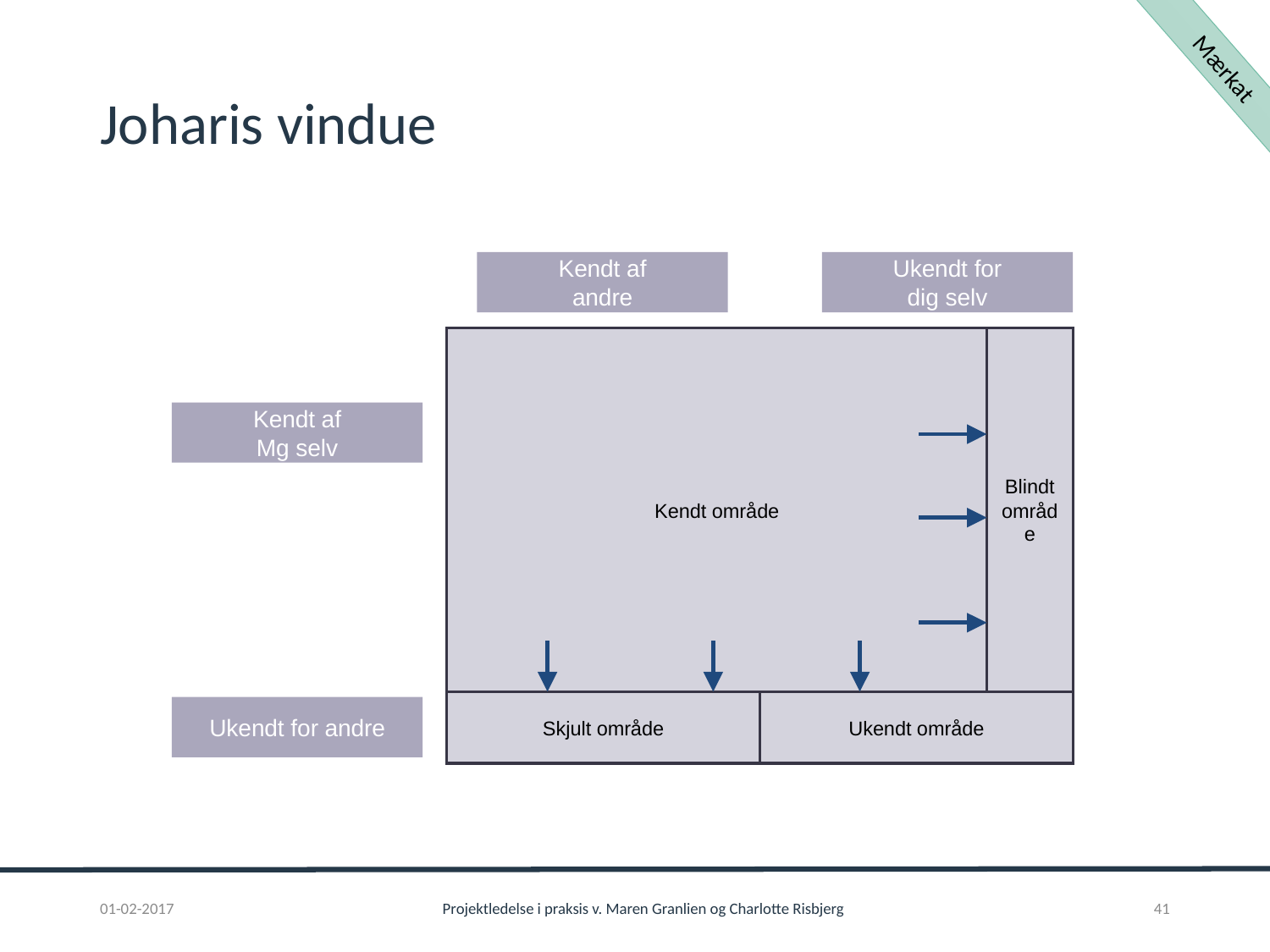

# Joharis vindue
Mærkat
Kendt af
andre
Ukendt for
dig selv
Blindt område
Kendt område
Kendt af
Mg selv
Skjult område
Ukendt område
Ukendt for andre
01-02-2017
Projektledelse i praksis v. Maren Granlien og Charlotte Risbjerg
41